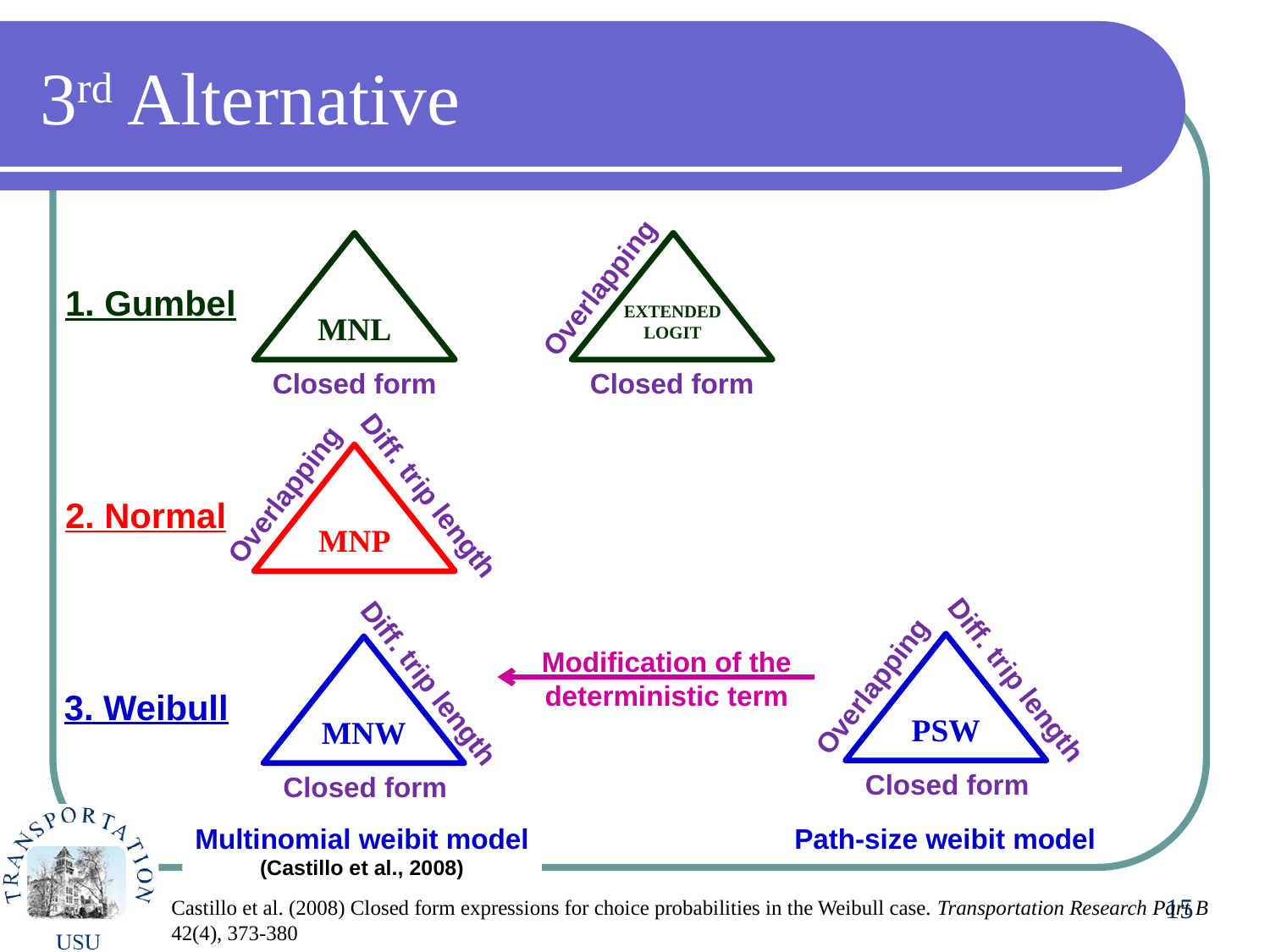

# 3rd Alternative
MNL
EXTENDED LOGIT
Overlapping
1. Gumbel
Closed form
Closed form
MNP
Overlapping
Diff. trip length
2. Normal
PSW
MNW
Modification of the deterministic term
Diff. trip length
Diff. trip length
Overlapping
3. Weibull
Closed form
Closed form
Multinomial weibit model
(Castillo et al., 2008)
Path-size weibit model
15
Castillo et al. (2008) Closed form expressions for choice probabilities in the Weibull case. Transportation Research Part B 42(4), 373-380